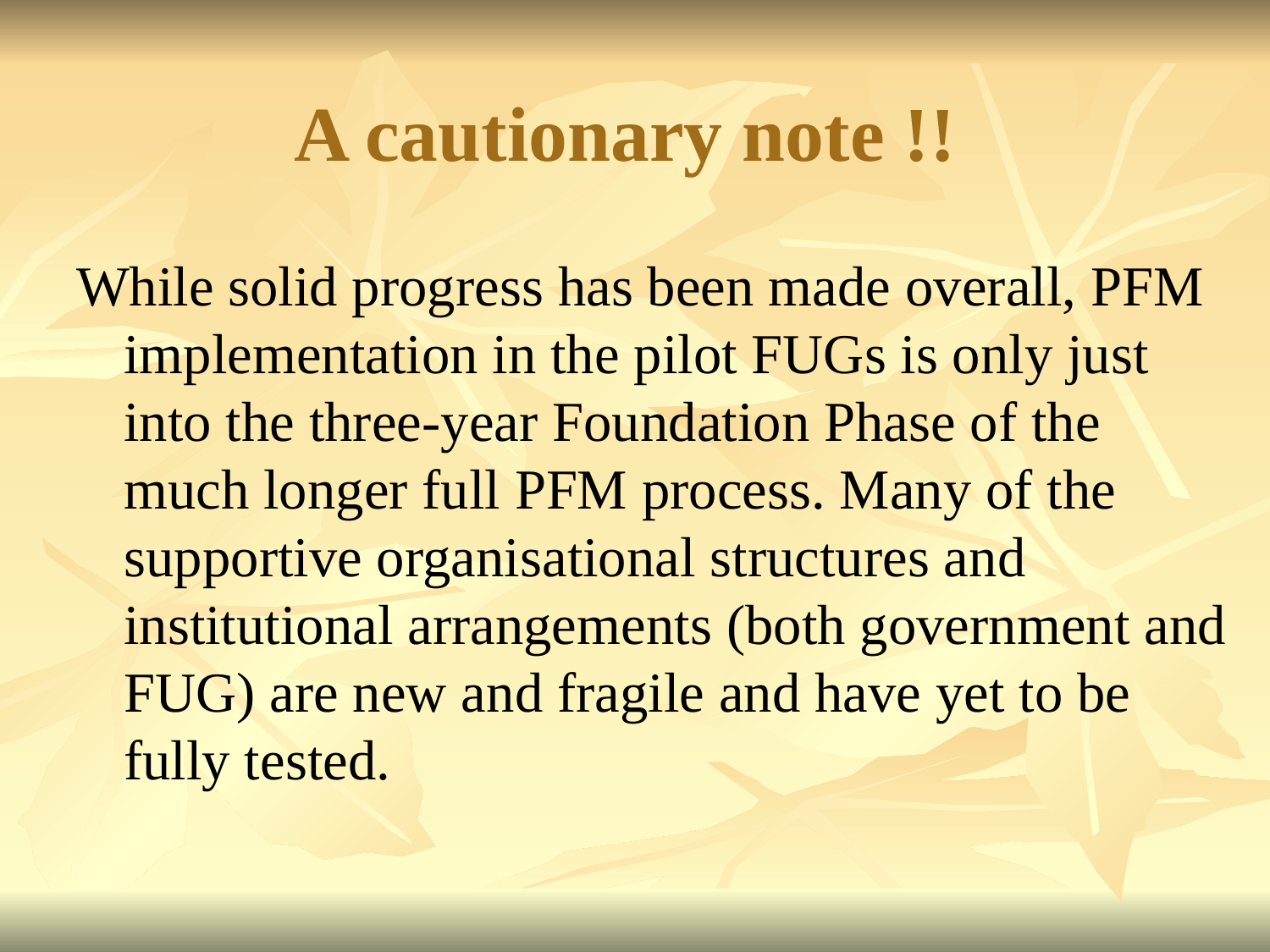

# A cautionary note !!
While solid progress has been made overall, PFM implementation in the pilot FUGs is only just into the three-year Foundation Phase of the much longer full PFM process. Many of the supportive organisational structures and institutional arrangements (both government and FUG) are new and fragile and have yet to be fully tested.